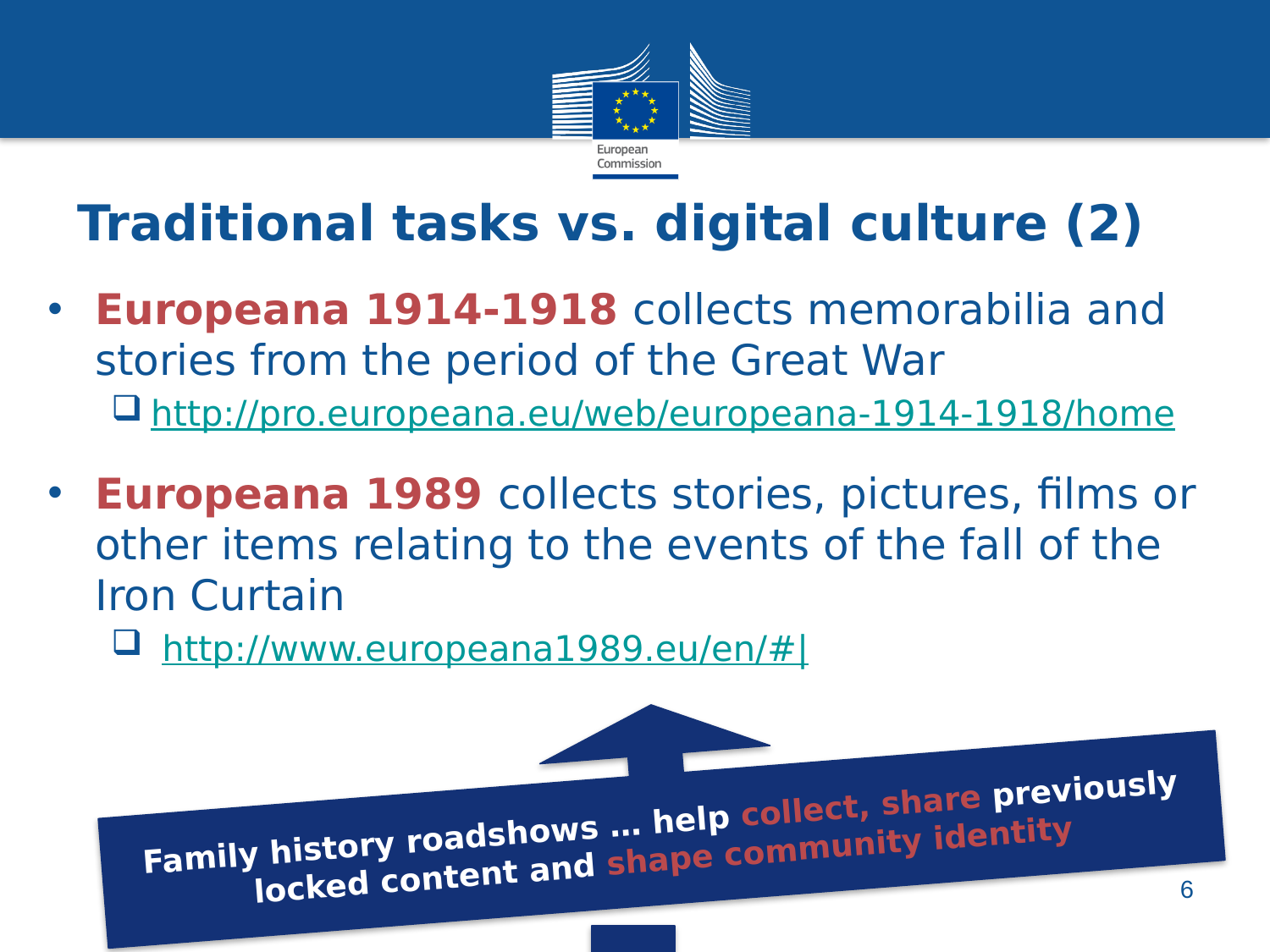

# Traditional tasks vs. digital culture (2)
Europeana 1914-1918 collects memorabilia and stories from the period of the Great War
http://pro.europeana.eu/web/europeana-1914-1918/home

Europeana 1989 collects stories, pictures, films or other items relating to the events of the fall of the Iron Curtain
 http://www.europeana1989.eu/en/#|
Family history roadshows … help collect, share previously locked content and shape community identity
6